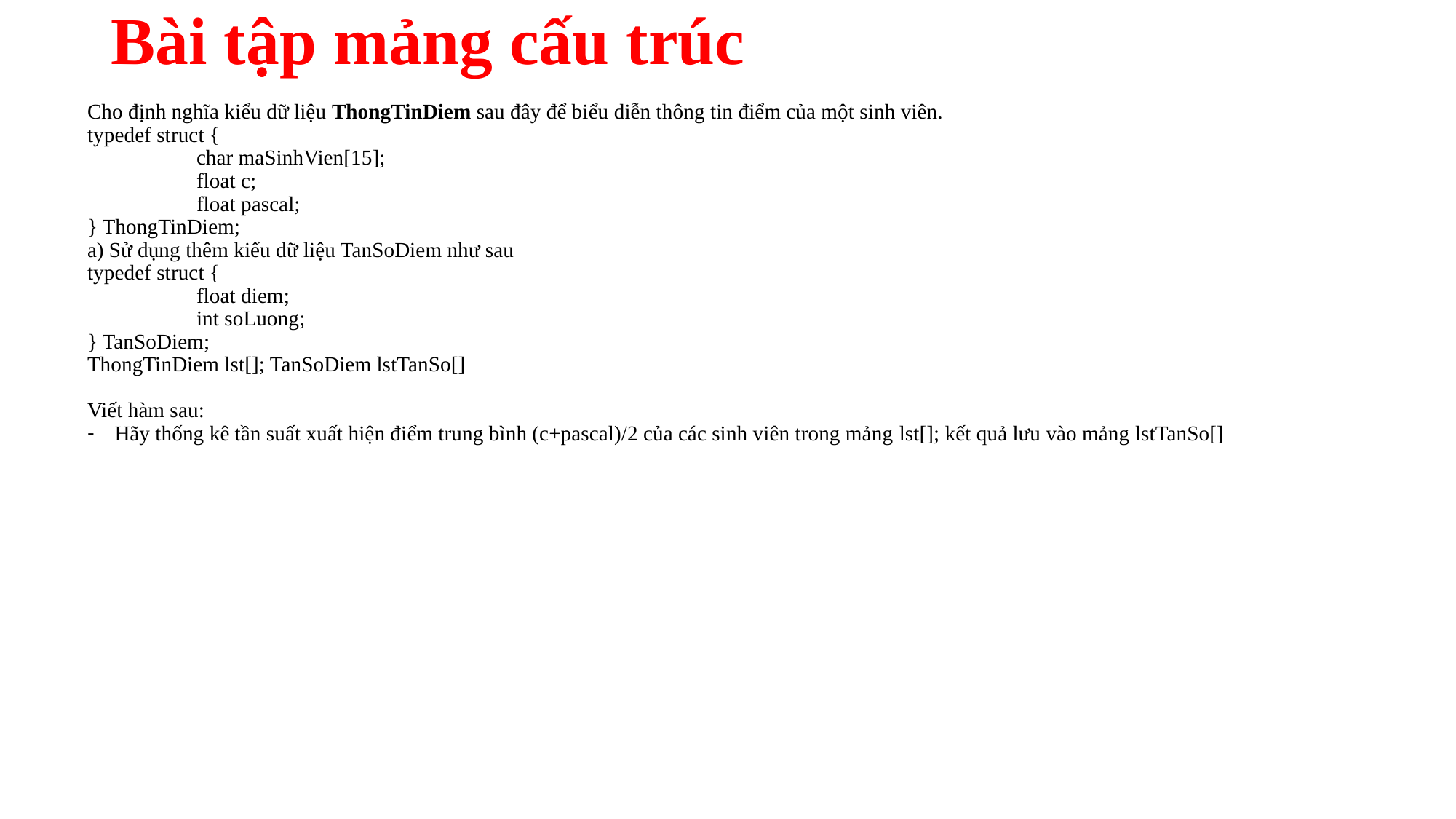

# Bài tập mảng cấu trúc
Cho định nghĩa kiểu dữ liệu ThongTinDiem sau đây để biểu diễn thông tin điểm của một sinh viên.
typedef struct {
	char maSinhVien[15];
	float c;
	float pascal;
} ThongTinDiem;
a) Sử dụng thêm kiểu dữ liệu TanSoDiem như sau
typedef struct {
	float diem;
	int soLuong;
} TanSoDiem;
ThongTinDiem lst[]; TanSoDiem lstTanSo[]

Viết hàm sau:
Hãy thống kê tần suất xuất hiện điểm trung bình (c+pascal)/2 của các sinh viên trong mảng lst[]; kết quả lưu vào mảng lstTanSo[]